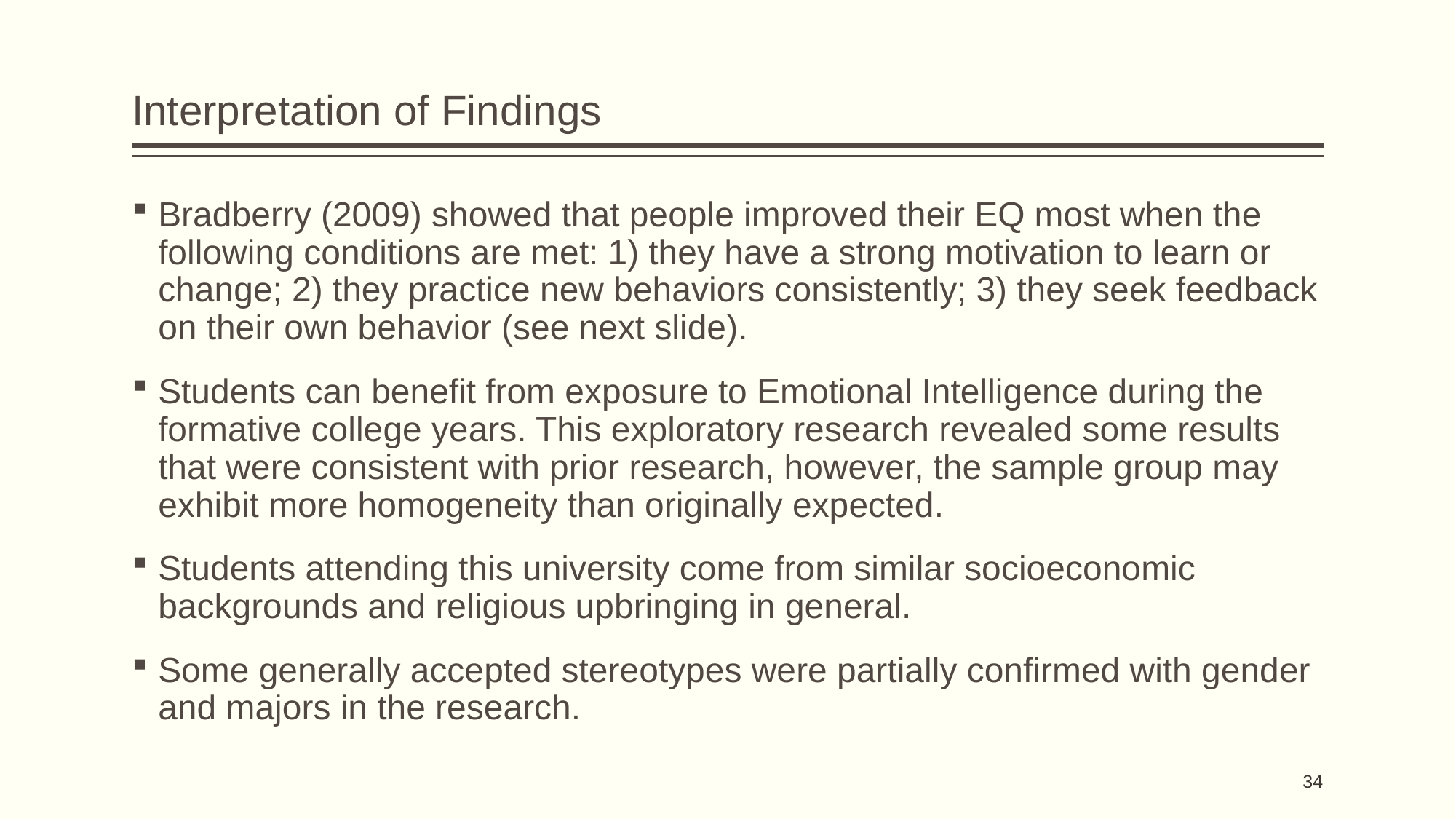

# Interpretation of Findings
Bradberry (2009) showed that people improved their EQ most when the following conditions are met: 1) they have a strong motivation to learn or change; 2) they practice new behaviors consistently; 3) they seek feedback on their own behavior (see next slide).
Students can benefit from exposure to Emotional Intelligence during the formative college years. This exploratory research revealed some results that were consistent with prior research, however, the sample group may exhibit more homogeneity than originally expected.
Students attending this university come from similar socioeconomic backgrounds and religious upbringing in general.
Some generally accepted stereotypes were partially confirmed with gender and majors in the research.
34